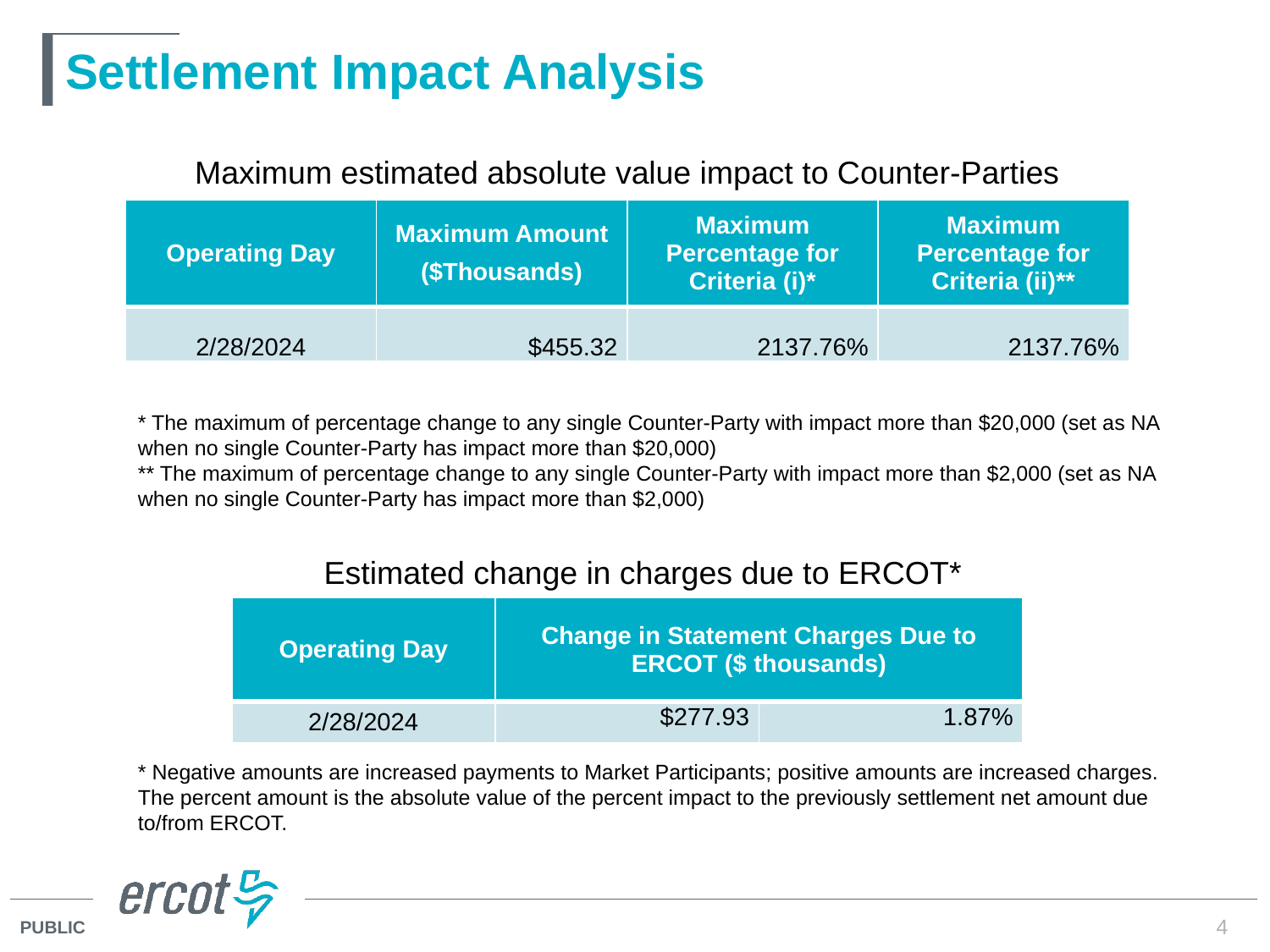

# Settlement Impact Analysis

Maximum estimated absolute value impact to Counter-Parties
| Operating Day | Maximum Amount ($Thousands) | Maximum Percentage for Criteria (i)\* | Maximum Percentage for Criteria (ii)\*\* |
| --- | --- | --- | --- |
| 2/28/2024 | $455.32 | 2137.76% | 2137.76% |
* The maximum of percentage change to any single Counter-Party with impact more than $20,000 (set as NA when no single Counter-Party has impact more than $20,000)
** The maximum of percentage change to any single Counter-Party with impact more than $2,000 (set as NA when no single Counter-Party has impact more than $2,000)
Estimated change in charges due to ERCOT*
| Operating Day | Change in Statement Charges Due to ERCOT ($ thousands) |  |
| --- | --- | --- |
| 2/28/2024 | $277.93 | 1.87% |
* Negative amounts are increased payments to Market Participants; positive amounts are increased charges. The percent amount is the absolute value of the percent impact to the previously settlement net amount due to/from ERCOT.

4